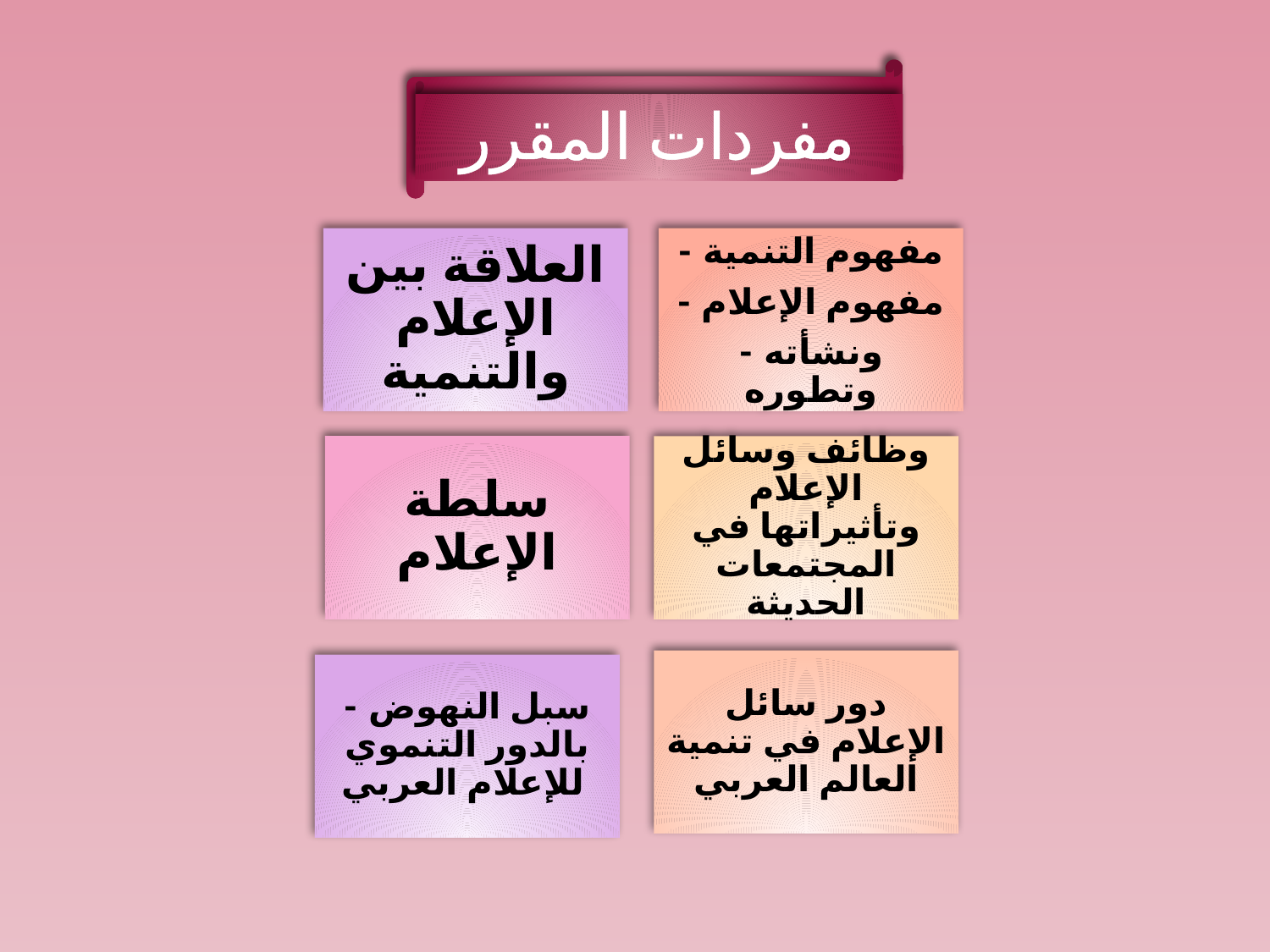

مفردات المقرر
العلاقة بين الإعلام والتنمية

- مفهوم التنمية
- مفهوم الإعلام
- ونشأته وتطوره

وظائف وسائل الإعلام وتأثيراتها في المجتمعات الحديثة
سلطة الإعلام
دور سائل الإعلام في تنمية العالم العربي
- سبل النهوض بالدور التنموي للإعلام العربي